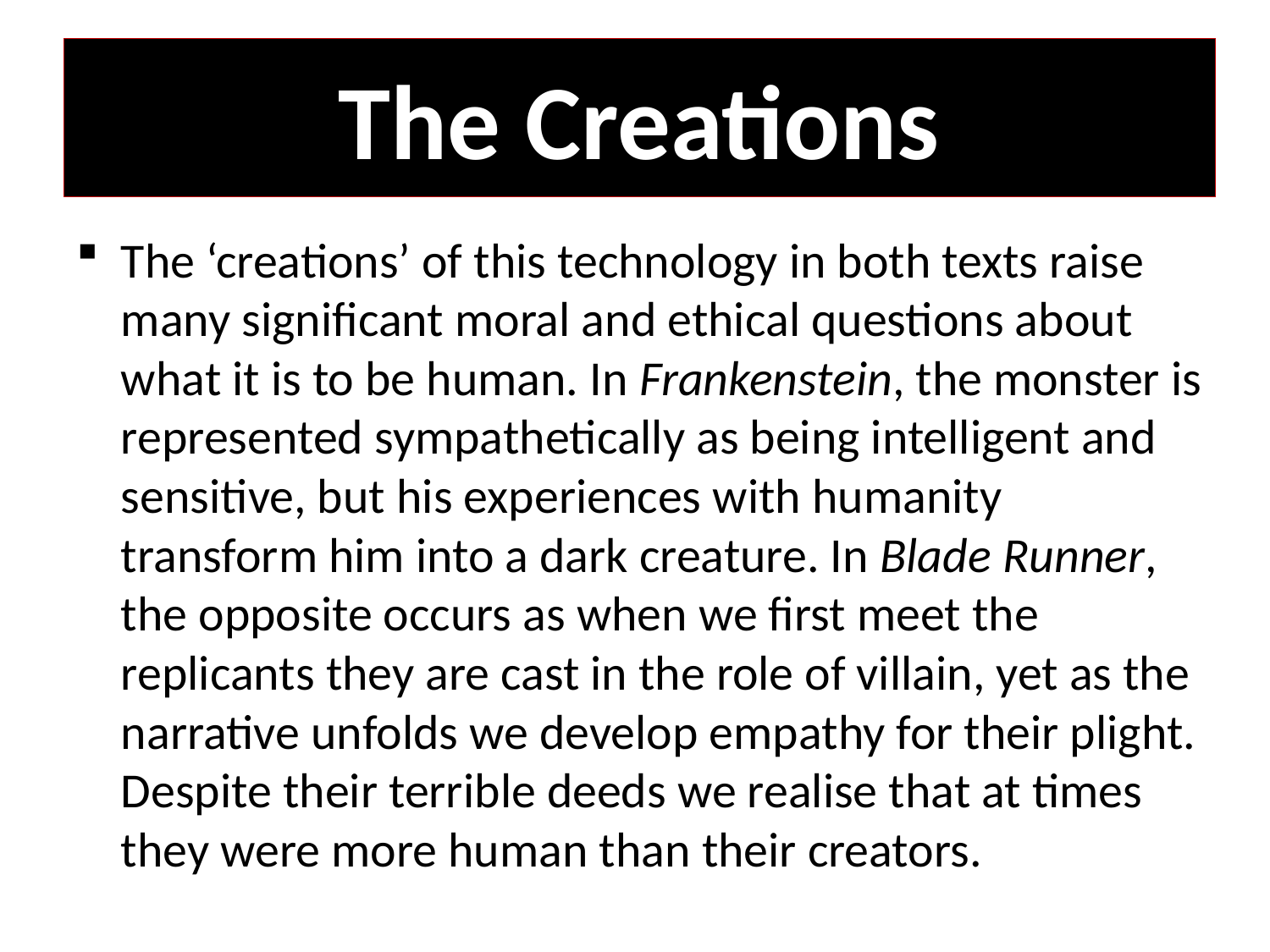

# The Creations
The ‘creations’ of this technology in both texts raise many significant moral and ethical questions about what it is to be human. In Frankenstein, the monster is represented sympathetically as being intelligent and sensitive, but his experiences with humanity transform him into a dark creature. In Blade Runner, the opposite occurs as when we first meet the replicants they are cast in the role of villain, yet as the narrative unfolds we develop empathy for their plight. Despite their terrible deeds we realise that at times they were more human than their creators.